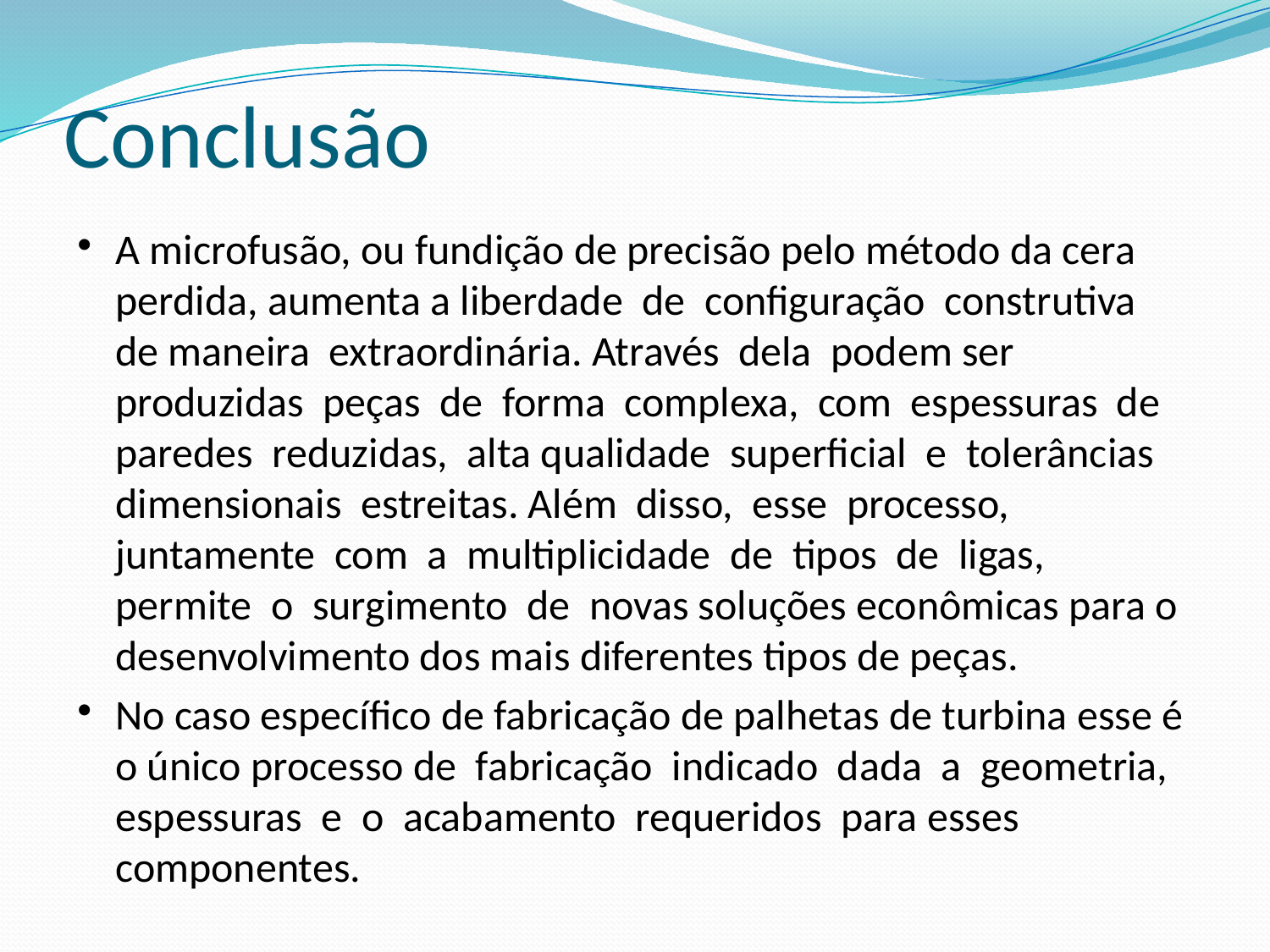

# Conclusão
A microfusão, ou fundição de precisão pelo método da cera perdida, aumenta a liberdade  de  configuração  construtiva  de maneira  extraordinária. Através  dela  podem ser  produzidas  peças  de  forma  complexa,  com  espessuras  de  paredes  reduzidas,  alta qualidade  superficial  e  tolerâncias  dimensionais  estreitas. Além  disso,  esse  processo, juntamente  com  a  multiplicidade  de  tipos  de  ligas,  permite  o  surgimento  de  novas soluções econômicas para o desenvolvimento dos mais diferentes tipos de peças.
No caso específico de fabricação de palhetas de turbina esse é o único processo de  fabricação  indicado  dada  a  geometria,  espessuras  e  o  acabamento  requeridos  para esses componentes.